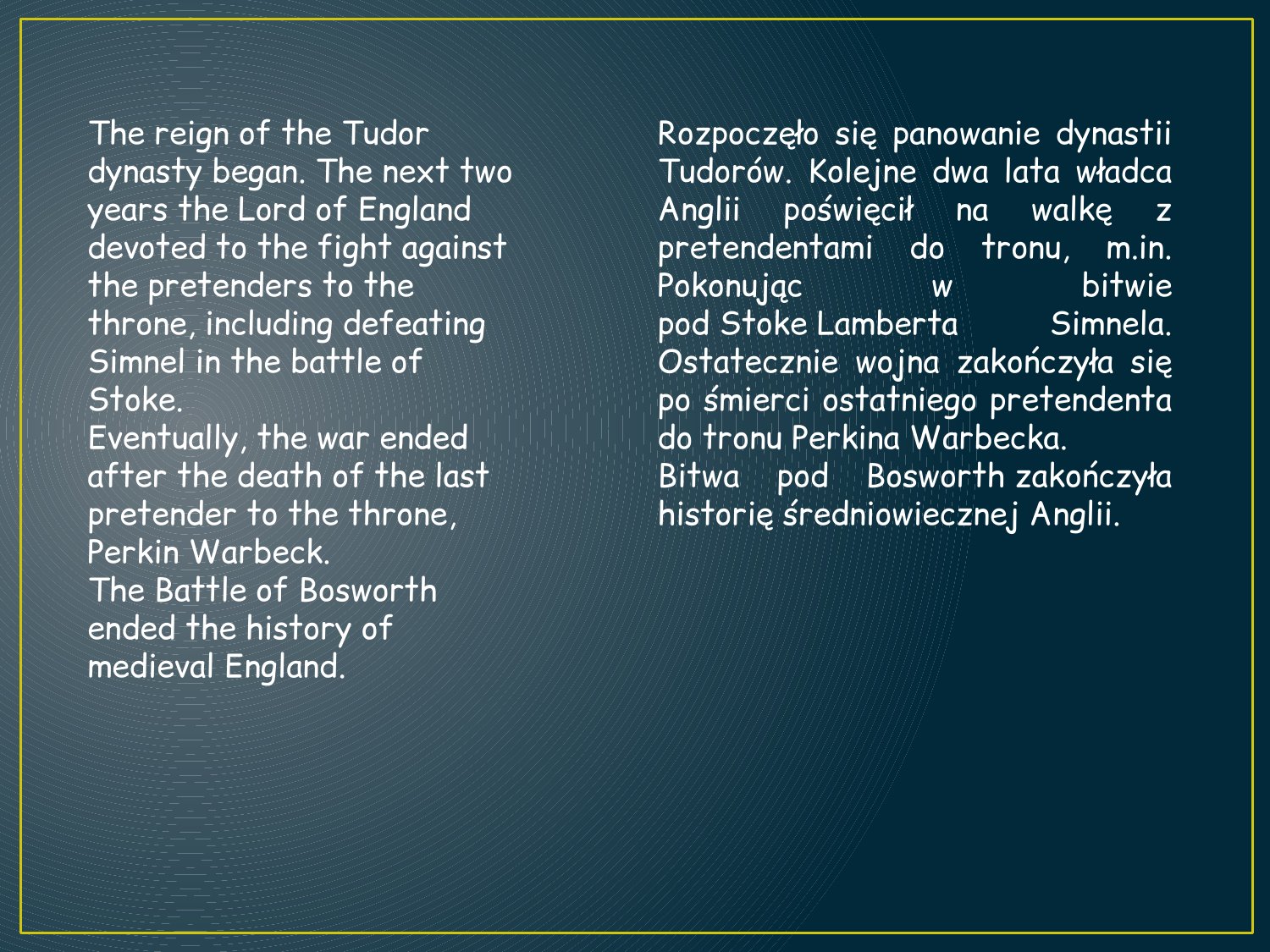

The reign of the Tudor dynasty began. The next two years the Lord of England devoted to the fight against the pretenders to the throne, including defeating Simnel in the battle of Stoke.
Eventually, the war ended after the death of the last pretender to the throne, Perkin Warbeck.
The Battle of Bosworth ended the history of medieval England.
Rozpoczęło się panowanie dynastii Tudorów. Kolejne dwa lata władca Anglii poświęcił na walkę z pretendentami do tronu, m.in. Pokonując w bitwie pod Stoke Lamberta Simnela. Ostatecznie wojna zakończyła się po śmierci ostatniego pretendenta do tronu Perkina Warbecka.
Bitwa pod Bosworth zakończyła historię średniowiecznej Anglii.